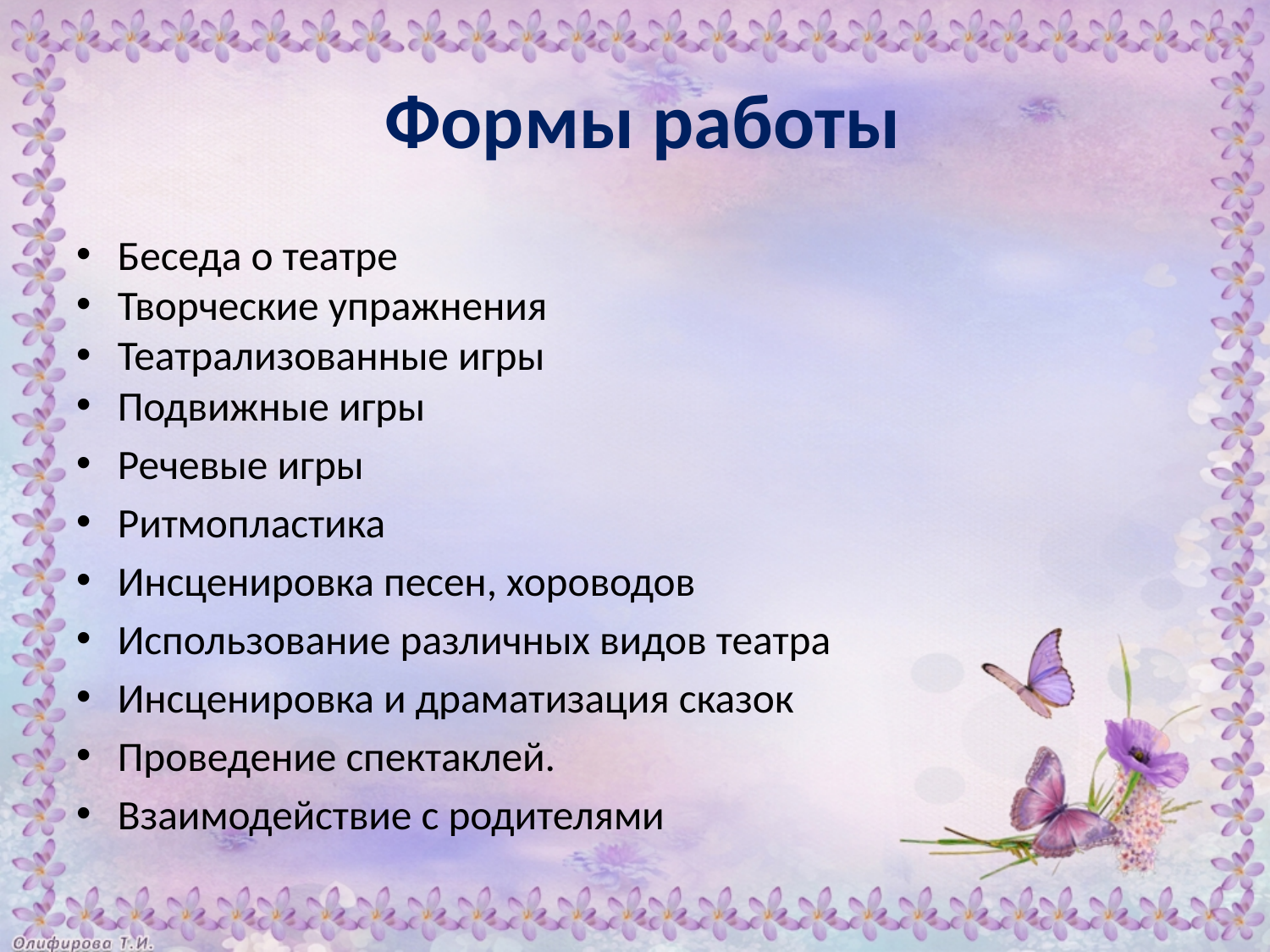

# Формы работы
Беседа о театре
Творческие упражнения
Театрализованные игры
Подвижные игры
Речевые игры
Ритмопластика
Инсценировка песен, хороводов
Использование различных видов театра
Инсценировка и драматизация сказок
Проведение спектаклей.
Взаимодействие с родителями